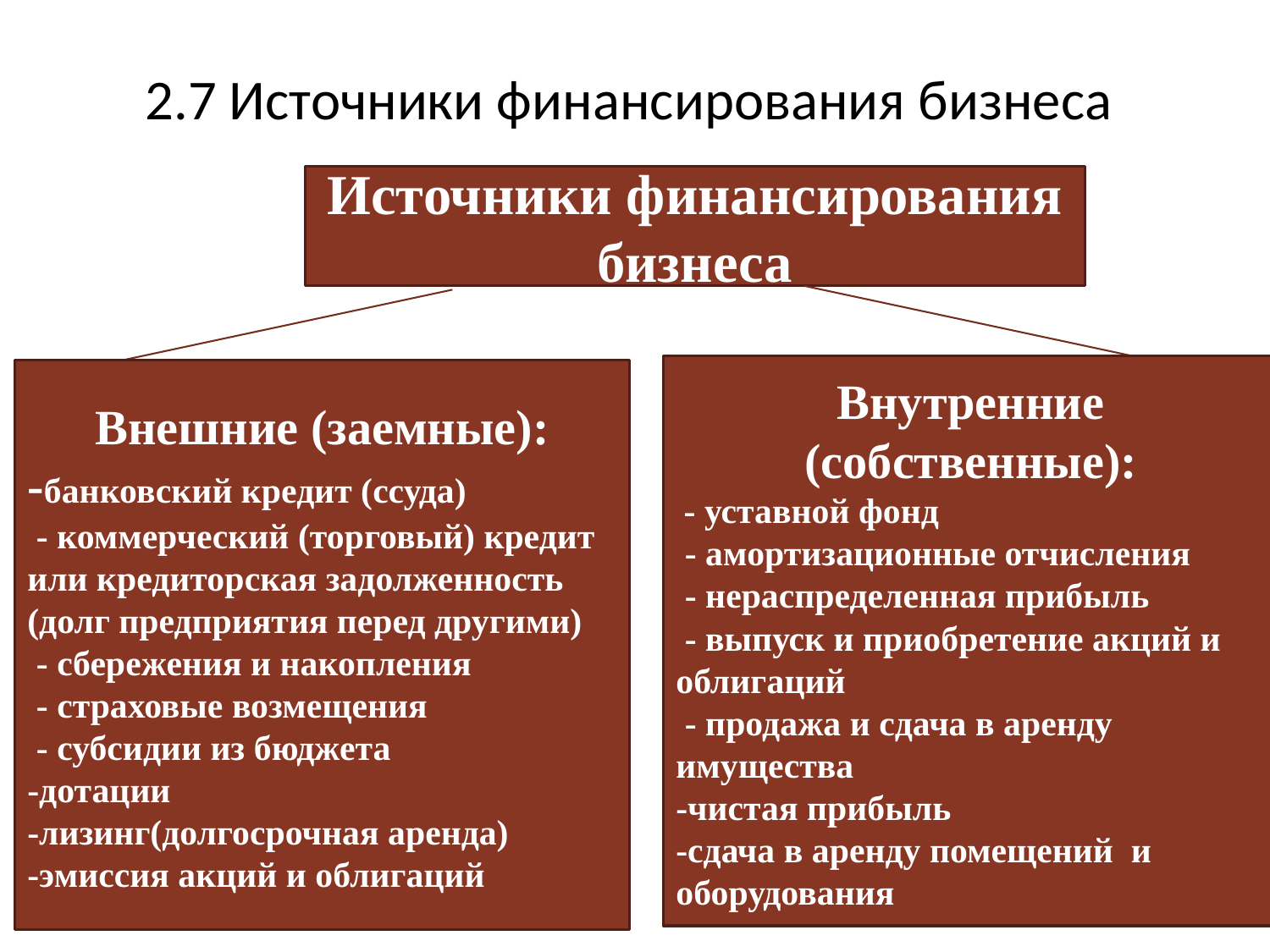

# 2.7 Источники финансирования бизнеса
Источники финансирования бизнеса

Внутренние (собственные):
 - уставной фонд
 - амортизационные отчисления
 - нераспределенная прибыль
 - выпуск и приобретение акций и облигаций
 - продажа и сдача в аренду имущества
-чистая прибыль
-сдача в аренду помещений  и оборудования
Внешние (заемные):
-банковский кредит (ссуда)
 - коммерческий (торговый) кредит или кредиторская задолженность (долг предприятия перед другими)
 - сбережения и накопления
 - страховые возмещения
 - субсидии из бюджета
-дотации
-лизинг(долгосрочная аренда)
-эмиссия акций и облигаций